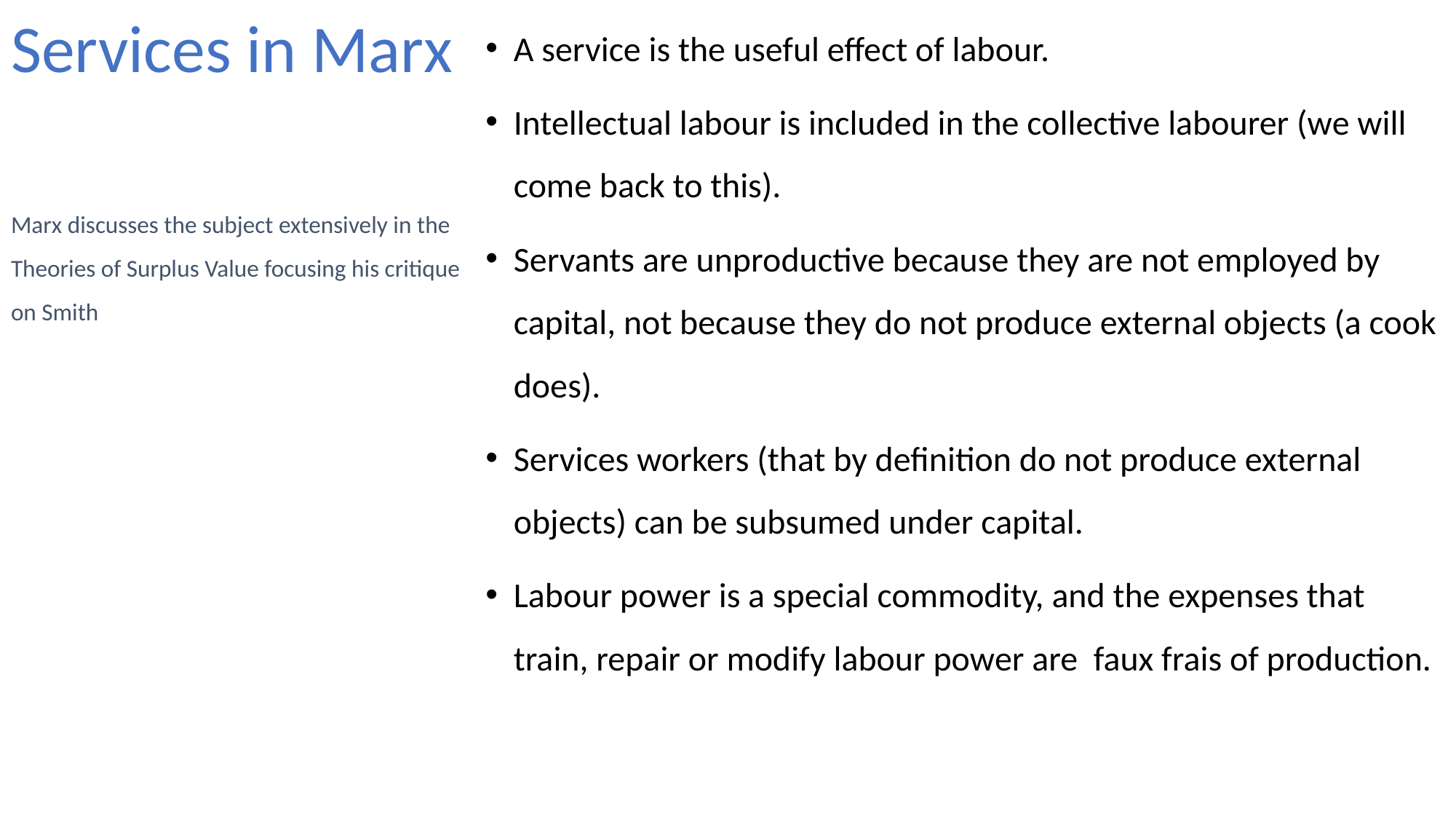

# Services in Marx
A service is the useful effect of labour.
Intellectual labour is included in the collective labourer (we will come back to this).
Servants are unproductive because they are not employed by capital, not because they do not produce external objects (a cook does).
Services workers (that by definition do not produce external objects) can be subsumed under capital.
Labour power is a special commodity, and the expenses that train, repair or modify labour power are  faux frais of production.
Marx discusses the subject extensively in the Theories of Surplus Value focusing his critique on Smith